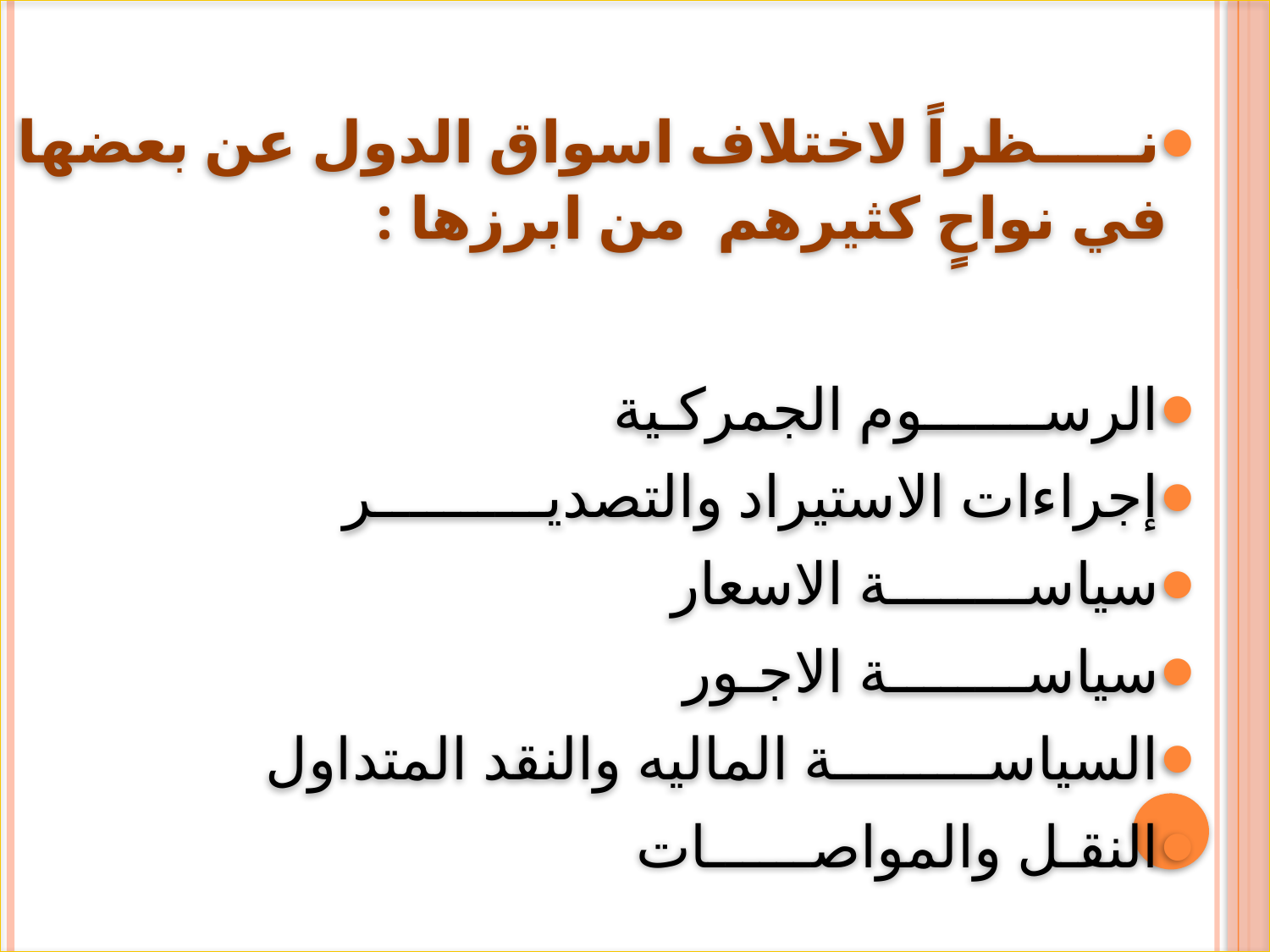

نـــــظراً لاختلاف اسواق الدول عن بعضها في نواحٍ كثيرهم  من ابرزها :

الرســـــــوم الجمركـية
إجراءات الاستيراد والتصديــــــــــر
سياســــــــة الاسعار
سياســــــــة الاجـور
السياســـــــــة الماليه والنقد المتداول
النقـل والمواصــــــات